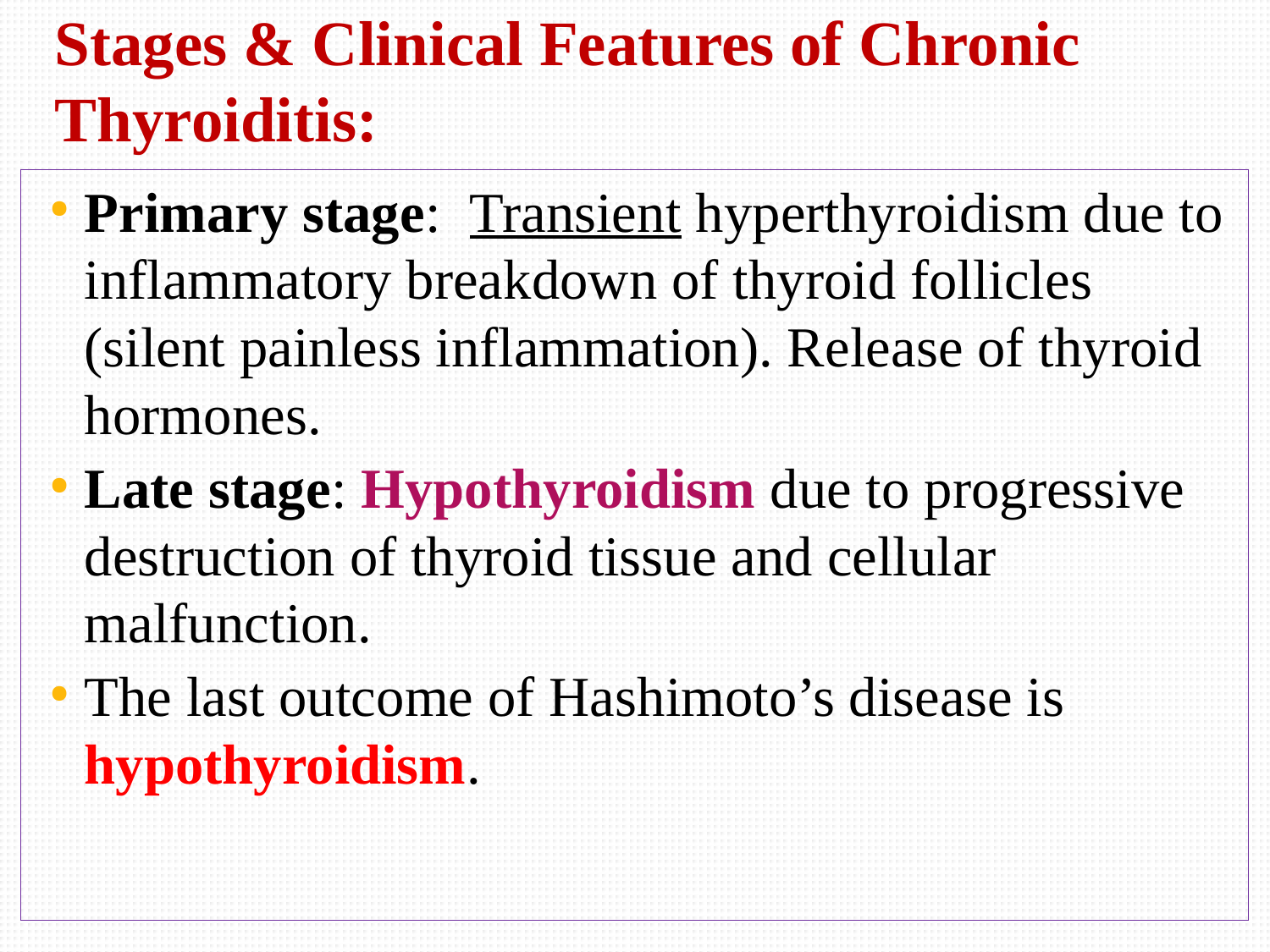

# Stages & Clinical Features of Chronic Thyroiditis:
Primary stage:  Transient hyperthyroidism due to inflammatory breakdown of thyroid follicles (silent painless inflammation). Release of thyroid hormones.
Late stage: Hypothyroidism due to progressive destruction of thyroid tissue and cellular malfunction.
The last outcome of Hashimoto’s disease is  hypothyroidism.